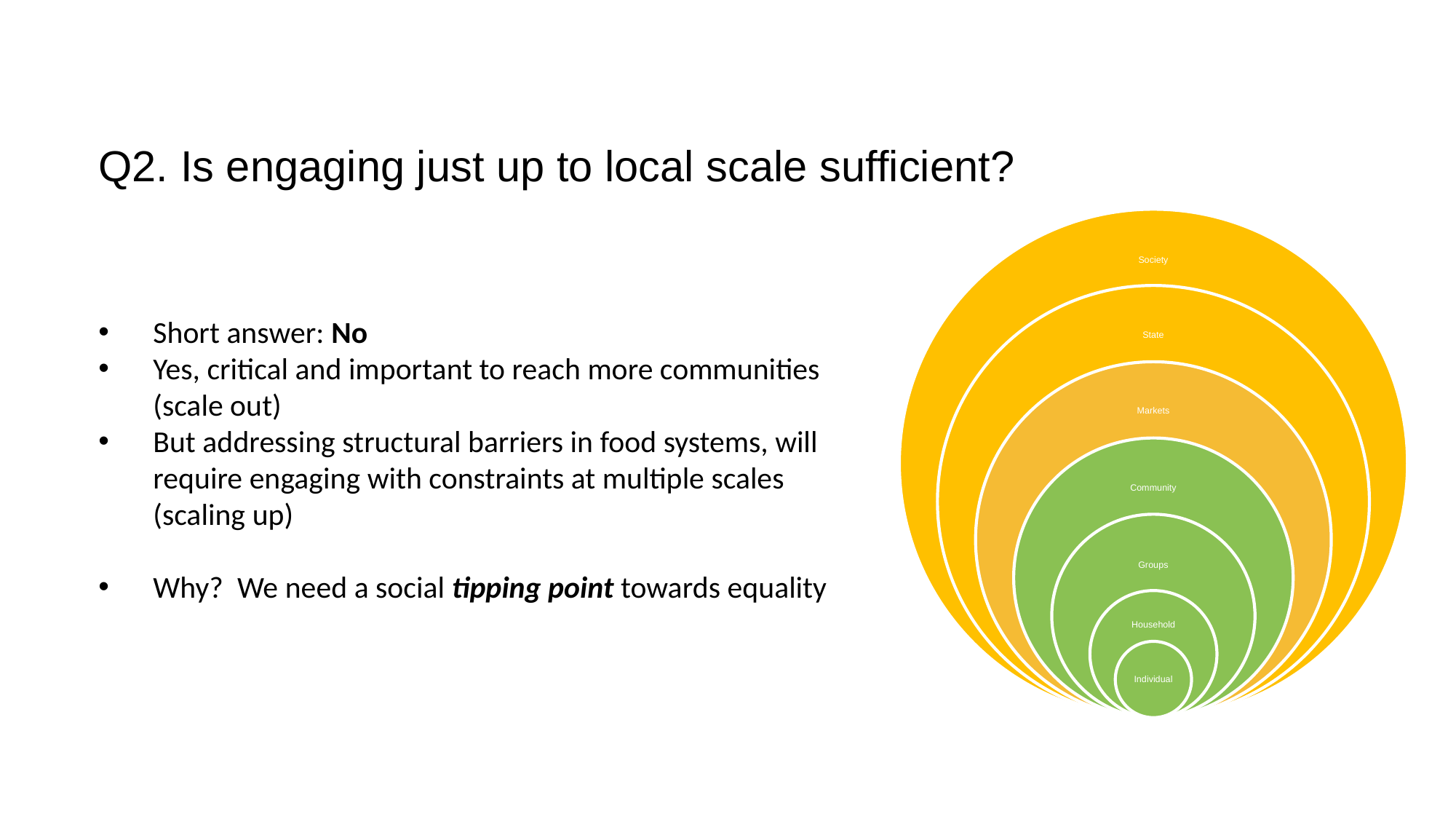

# Q2. Is engaging just up to local scale sufficient?
Society
State
Markets
Community
Groups
Household
Individual
Short answer: No
Yes, critical and important to reach more communities (scale out)
But addressing structural barriers in food systems, will require engaging with constraints at multiple scales (scaling up)

Why?  We need a social tipping point towards equality